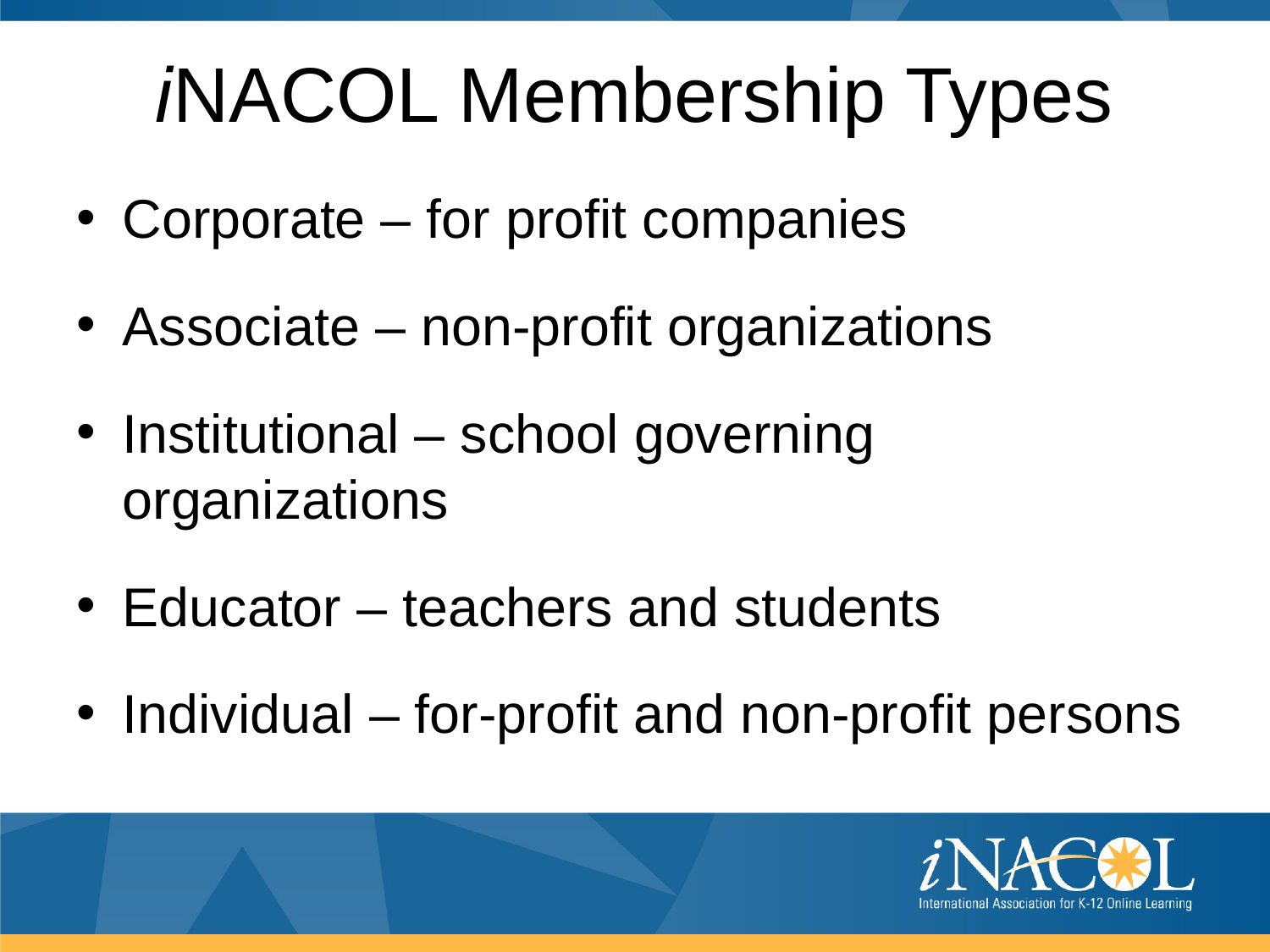

# iNACOL Membership Types
Corporate – for profit companies
Associate – non-profit organizations
Institutional – school governing organizations
Educator – teachers and students
Individual – for-profit and non-profit persons